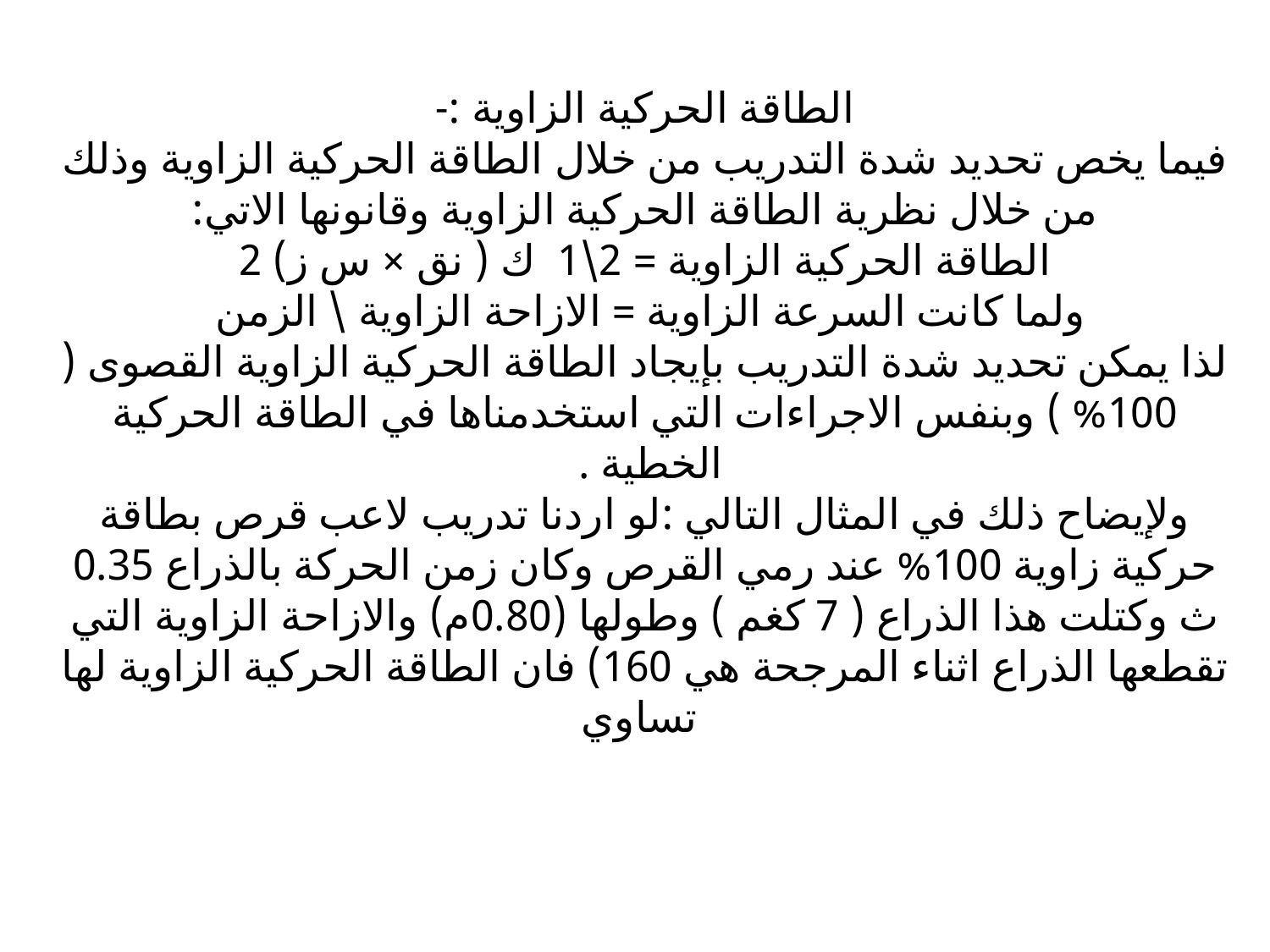

# -الطاقة الحركية الزاوية : فيما يخص تحديد شدة التدريب من خلال الطاقة الحركية الزاوية وذلك من خلال نظرية الطاقة الحركية الزاوية وقانونها الاتي: الطاقة الحركية الزاوية = 2\1  ك ( نق × س ز) 2 ولما كانت السرعة الزاوية = الازاحة الزاوية \ الزمن لذا يمكن تحديد شدة التدريب بإيجاد الطاقة الحركية الزاوية القصوى ( 100% ) وبنفس الاجراءات التي استخدمناها في الطاقة الحركية الخطية . ولإيضاح ذلك في المثال التالي :لو اردنا تدريب لاعب قرص بطاقة حركية زاوية 100% عند رمي القرص وكان زمن الحركة بالذراع 0.35 ث وكتلت هذا الذراع ( 7 كغم ) وطولها (0.80م) والازاحة الزاوية التي تقطعها الذراع اثناء المرجحة هي 160) فان الطاقة الحركية الزاوية لها تساوي